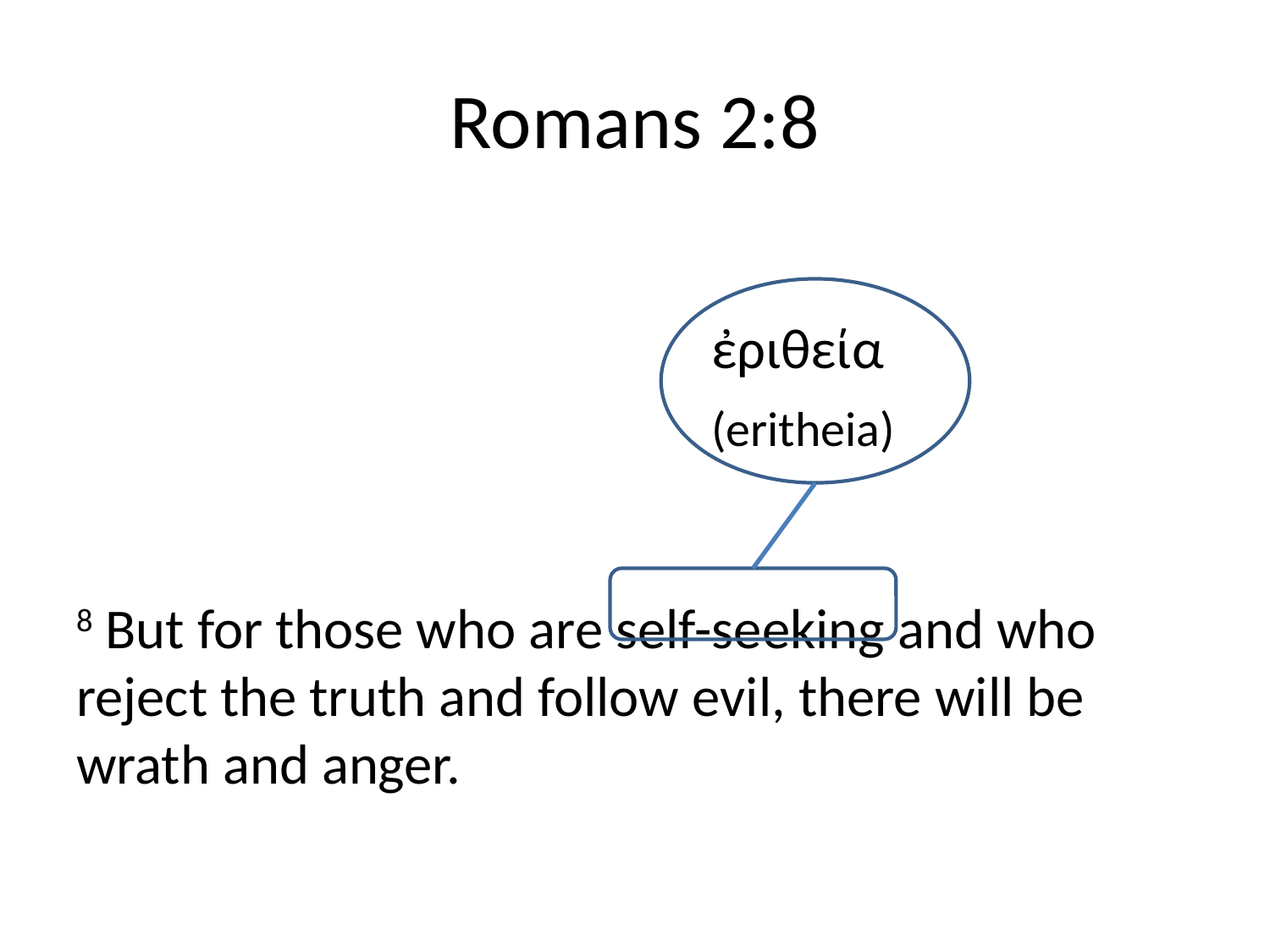

# Romans 2:8

					ἐριθεία
					(eritheia)

8 But for those who are self-seeking and who reject the truth and follow evil, there will be wrath and anger.